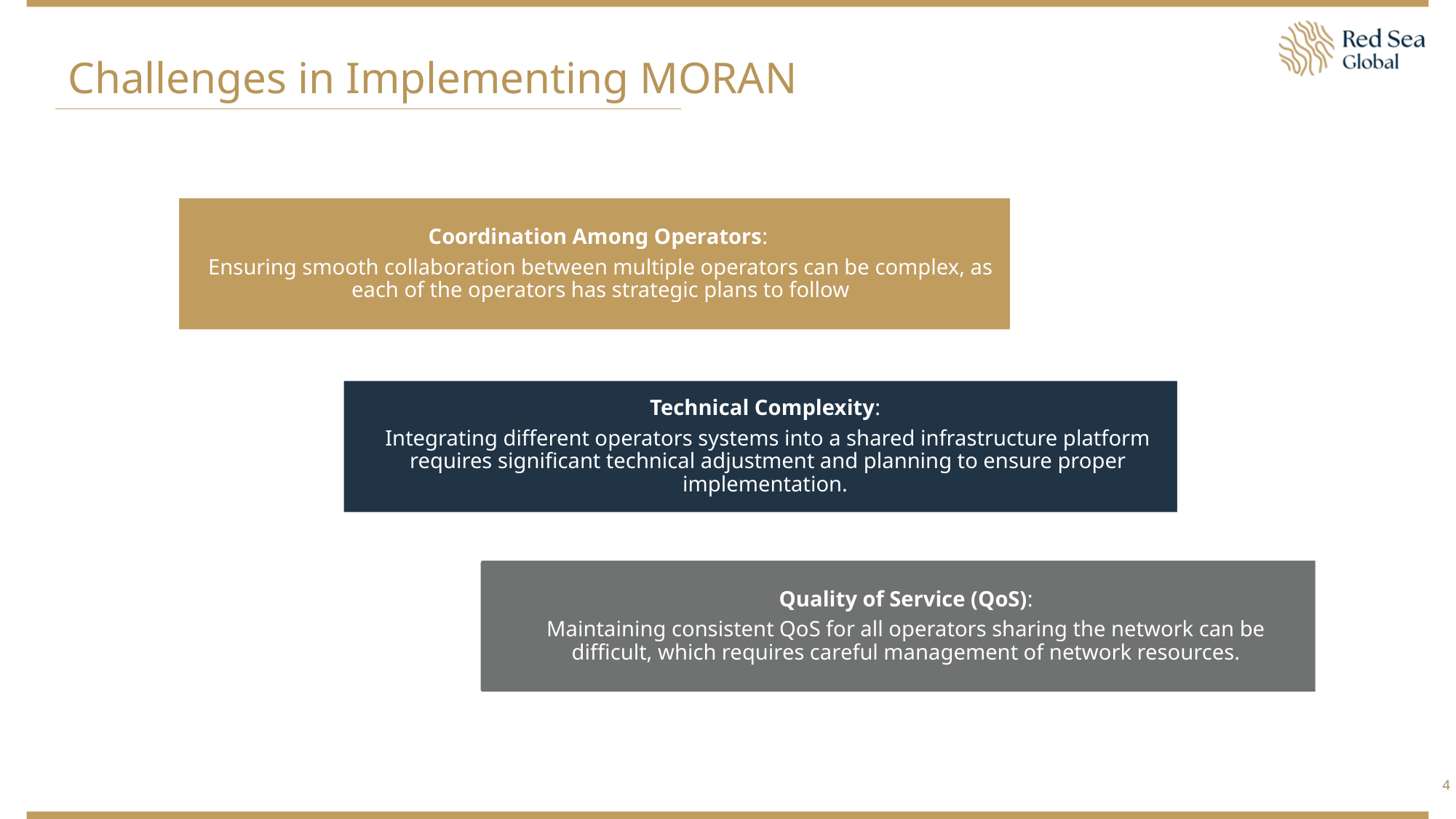

# Challenges in Implementing MORAN

Coordination Among Operators:
Ensuring smooth collaboration between multiple operators can be complex, as each of the operators has strategic plans to follow

Technical Complexity:
Integrating different operators systems into a shared infrastructure platform requires significant technical adjustment and planning to ensure proper implementation.

Quality of Service (QoS):
Maintaining consistent QoS for all operators sharing the network can be difficult, which requires careful management of network resources.